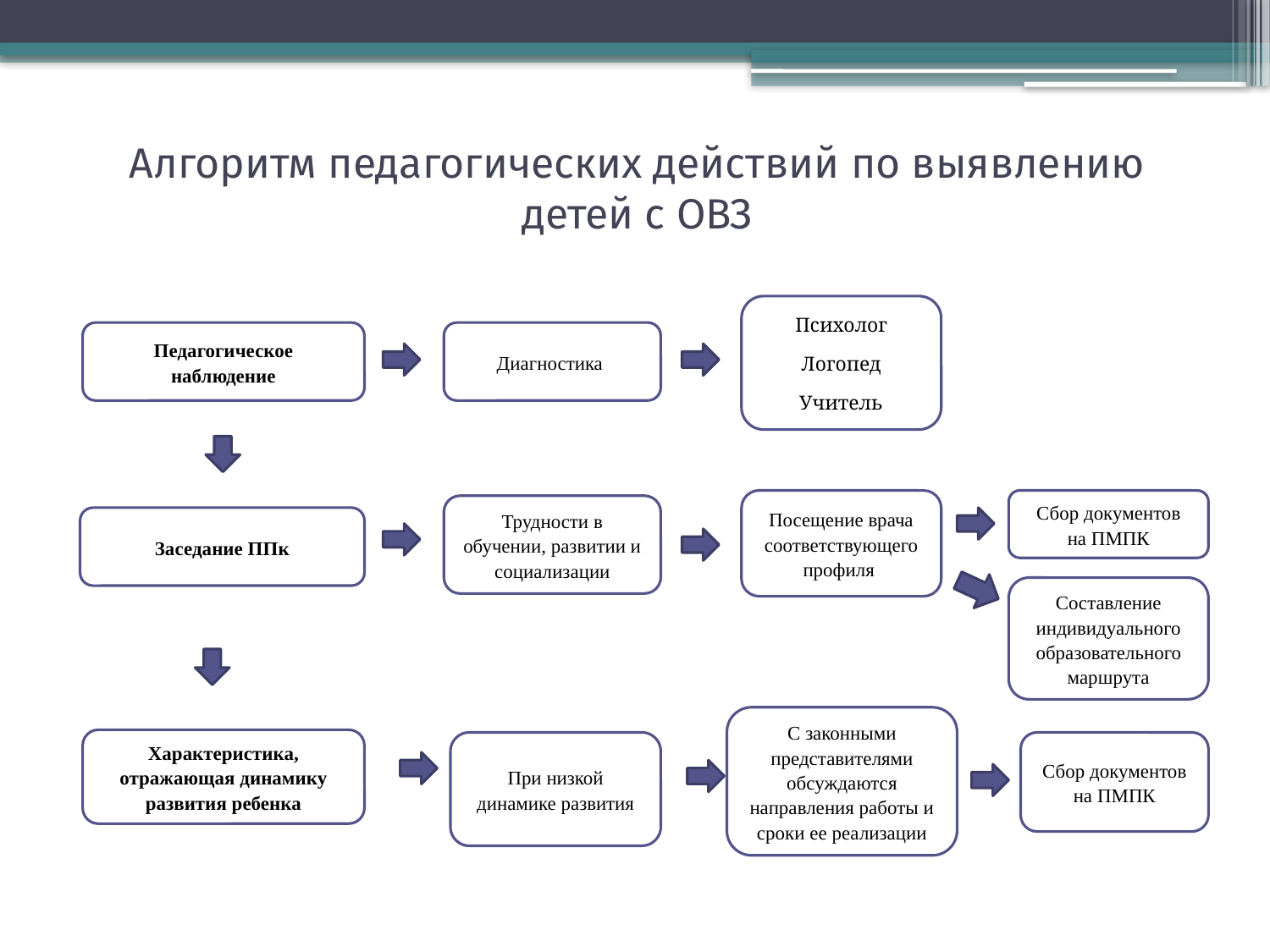

# Алгоритм педагогических действий по выявлению детей с ОВЗ
Психолог
Логопед
Учитель
Педагогическое наблюдение
Диагностика

Посещение врача соответствующего профиля
Сбор документов на ПМПК
Трудности в обучении, развитии и социализации
Заседание ППк

Составление индивидуального образовательного маршрута

С законными представителями обсуждаются направления работы и сроки ее реализации
Характеристика, отражающая динамику развития ребенка
При низкой динамике развития
Сбор документов на ПМПК